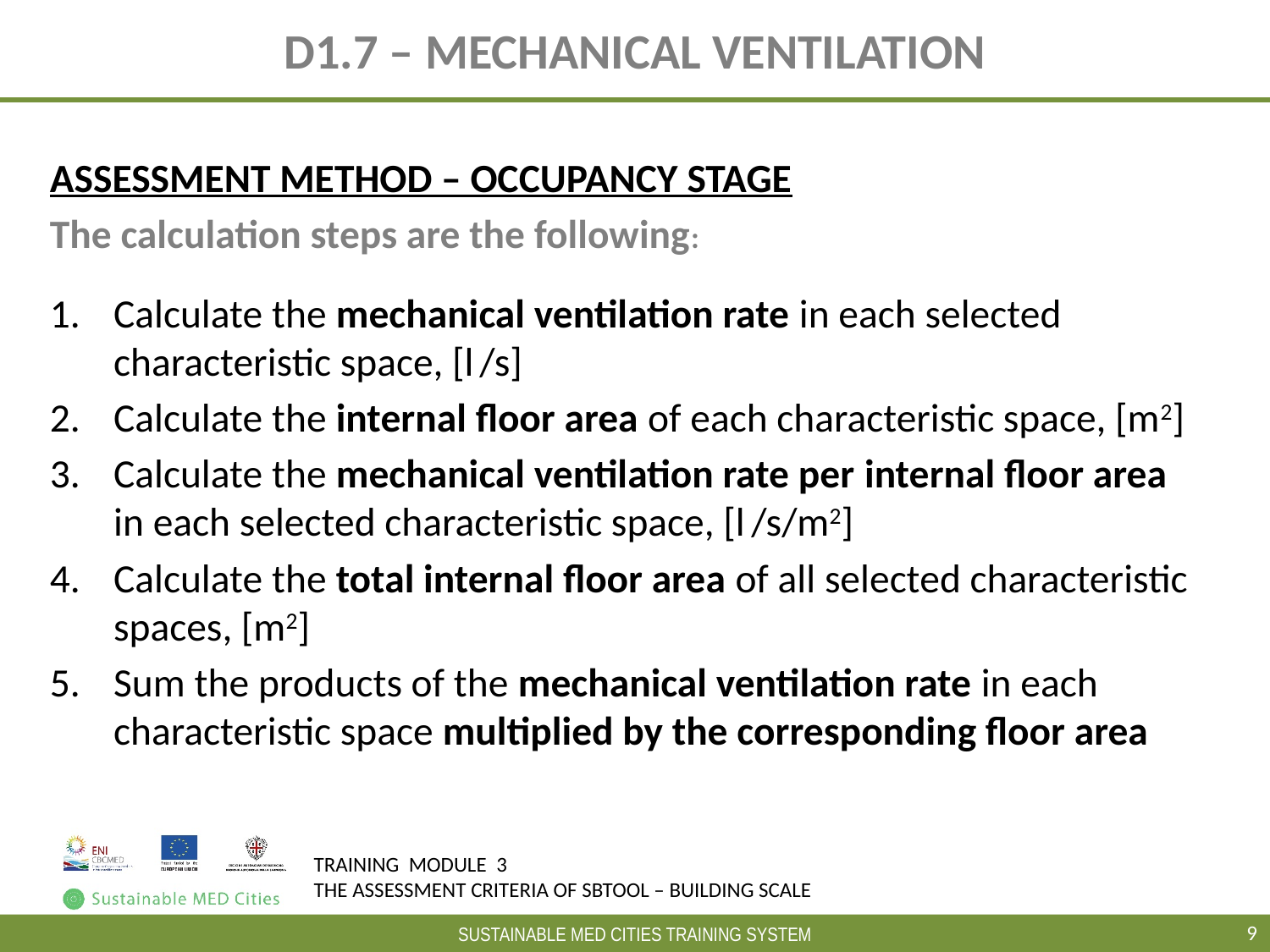

D1.7 – MECHANICAL VENTILATION
ASSESSMENT METHOD – OCCUPANCY STAGE
The calculation steps are the following:

Calculate the mechanical ventilation rate in each selected characteristic space, [l /s]
Calculate the internal floor area of each characteristic space, [m2]
Calculate the mechanical ventilation rate per internal floor area in each selected characteristic space, [l /s/m2]
Calculate the total internal floor area of all selected characteristic spaces, [m2]
Sum the products of the mechanical ventilation rate in each characteristic space multiplied by the corresponding floor area
9